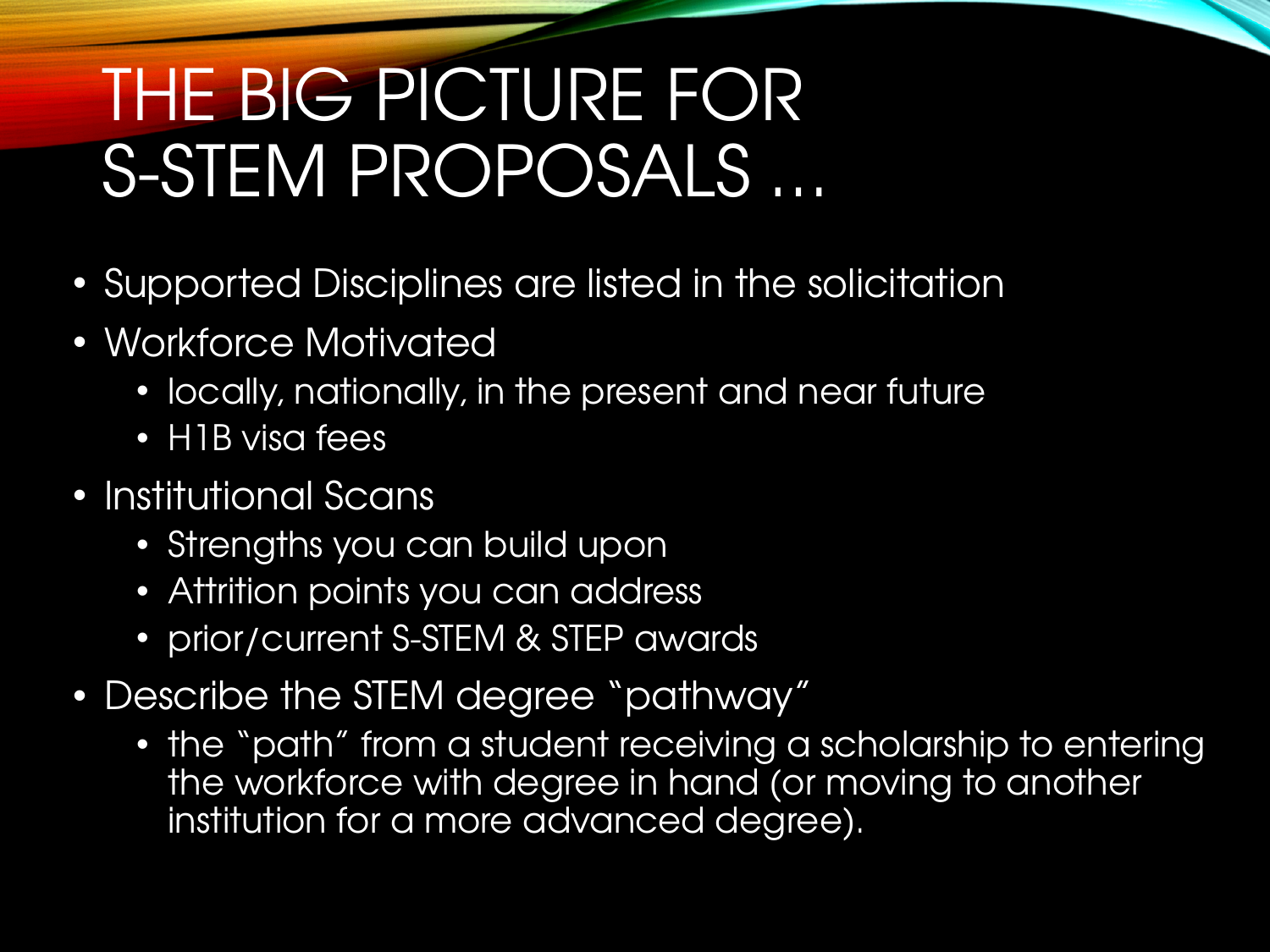

# The Big Picture for S-STEM Proposals …
Supported Disciplines are listed in the solicitation
Workforce Motivated
locally, nationally, in the present and near future
H1B visa fees
Institutional Scans
Strengths you can build upon
Attrition points you can address
prior/current S-STEM & STEP awards
Describe the STEM degree “pathway”
the “path” from a student receiving a scholarship to entering the workforce with degree in hand (or moving to another institution for a more advanced degree).